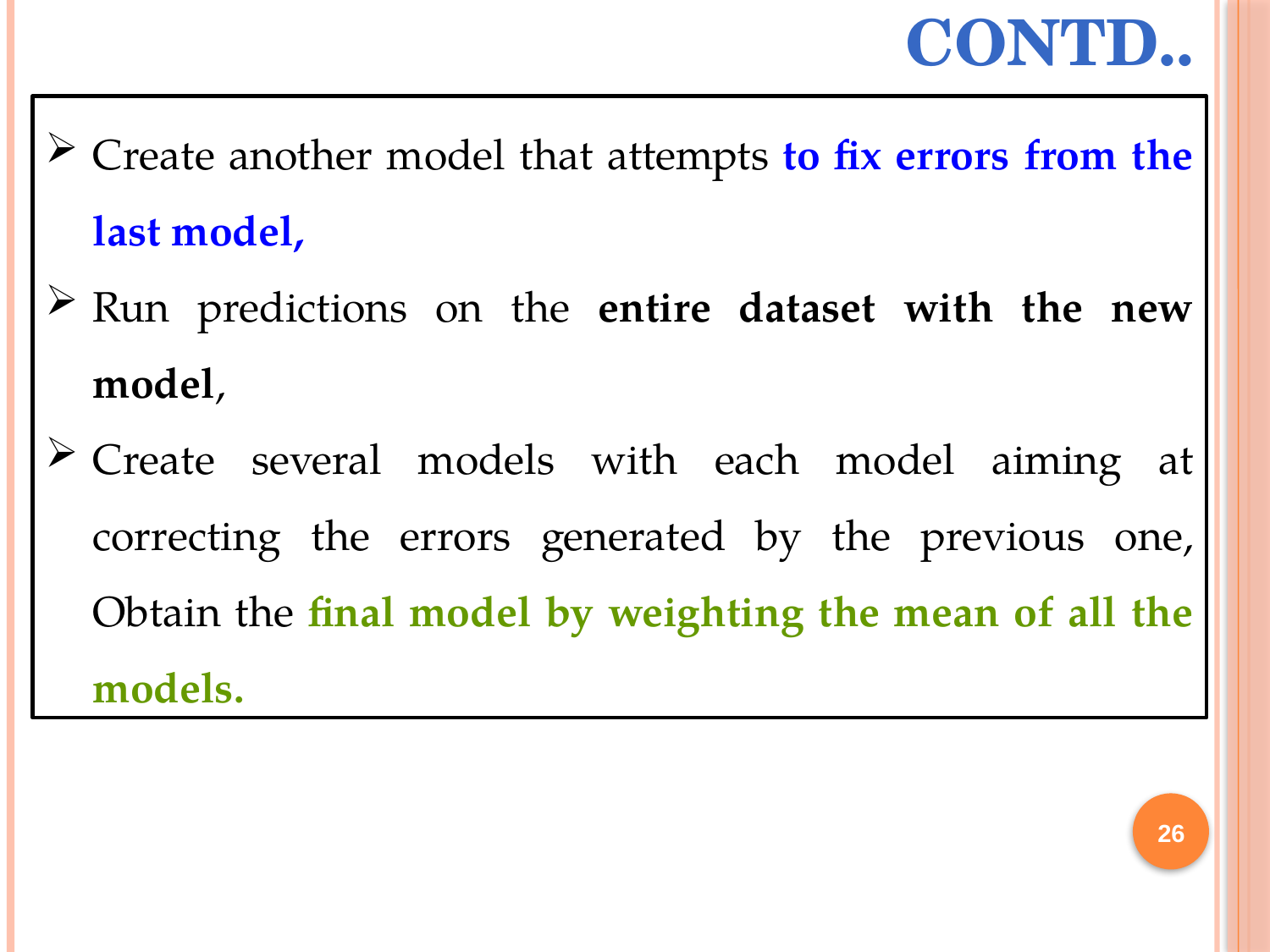

# Contd..
Create another model that attempts to fix errors from the last model,
Run predictions on the entire dataset with the new model,
Create several models with each model aiming at correcting the errors generated by the previous one, Obtain the final model by weighting the mean of all the models.
26